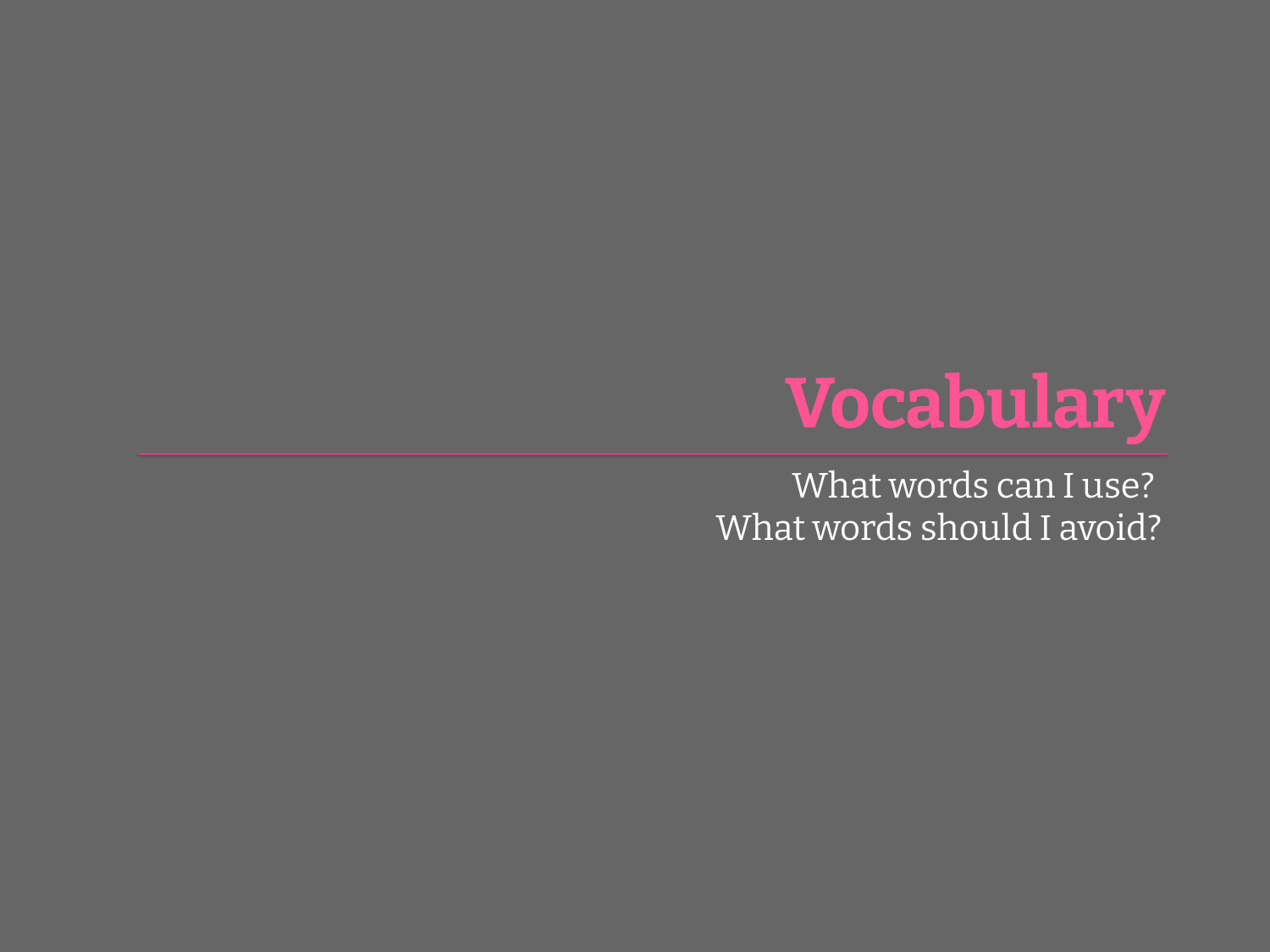

# Vocabulary
What words can I use?
What words should I avoid?